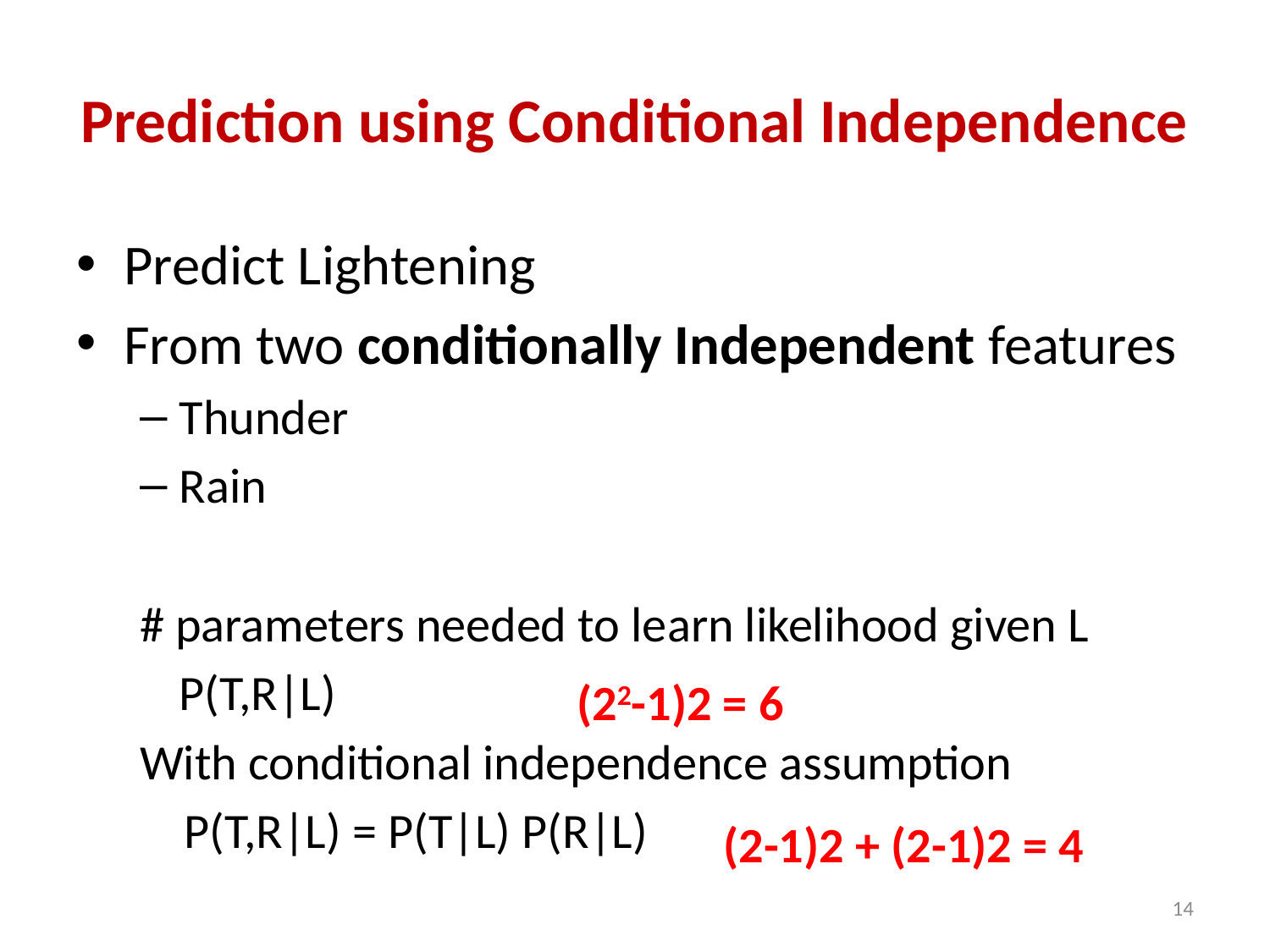

# Prediction using Conditional Independence
Predict Lightening
From two conditionally Independent features
Thunder
Rain

# parameters needed to learn likelihood given L
	P(T,R|L)
With conditional independence assumption
    P(T,R|L) = P(T|L) P(R|L)
 (22-1)2 = 6
(2-1)2 + (2-1)2 = 4
14